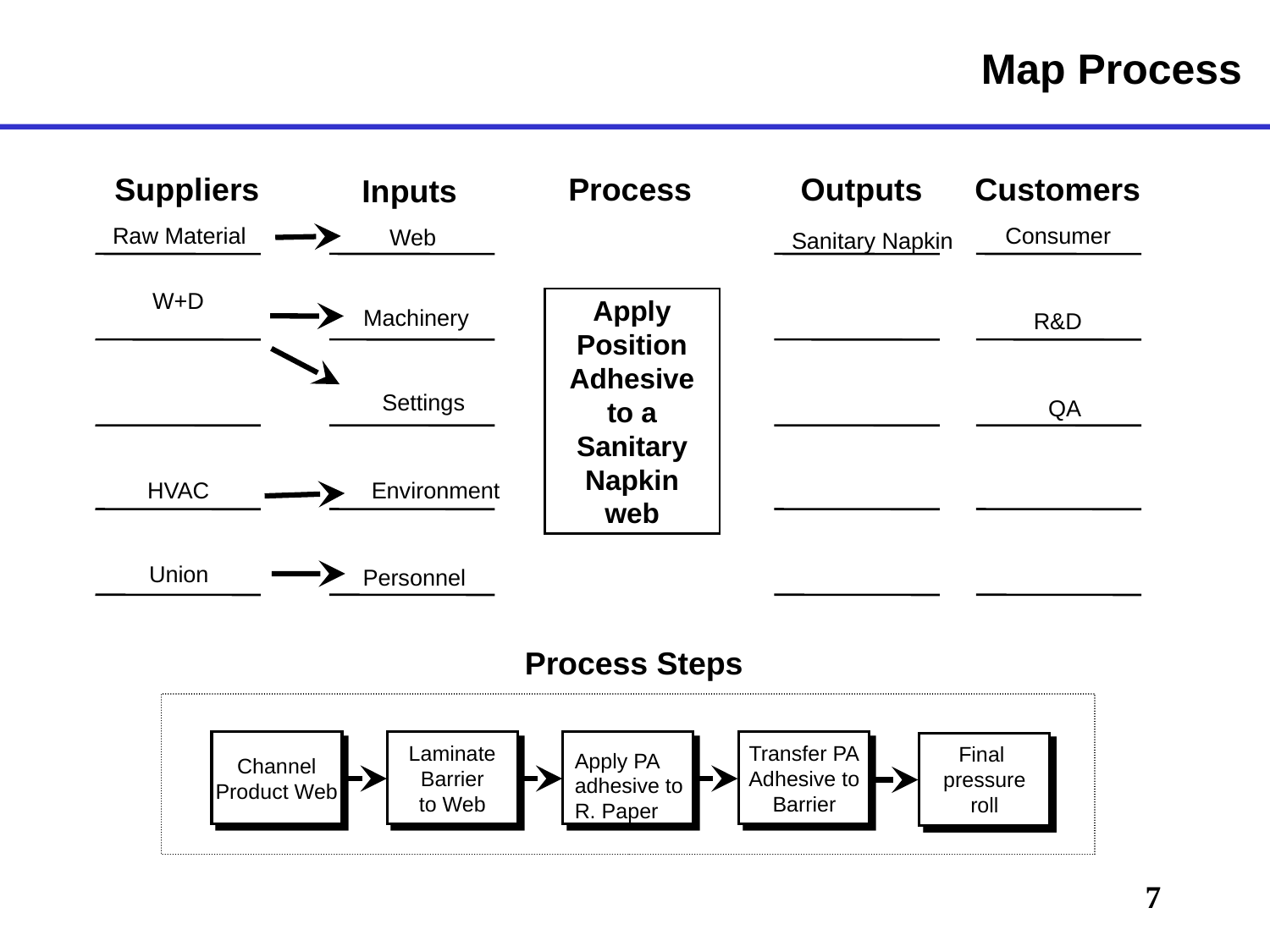

# Map Process
Suppliers
Process
Outputs
Customers
Inputs

Raw Material
Consumer
Web
Sanitary Napkin

 W+D
Apply Position Adhesive to a Sanitary Napkin web
Machinery
R&D

Settings
QA

HVAC
Environment

Union
Personnel
Process Steps

Channel
Product Web

Laminate
Barrier
to Web

Transfer PA
Adhesive to
Barrier
Final
pressure
roll

Apply PA
adhesive to
R. Paper